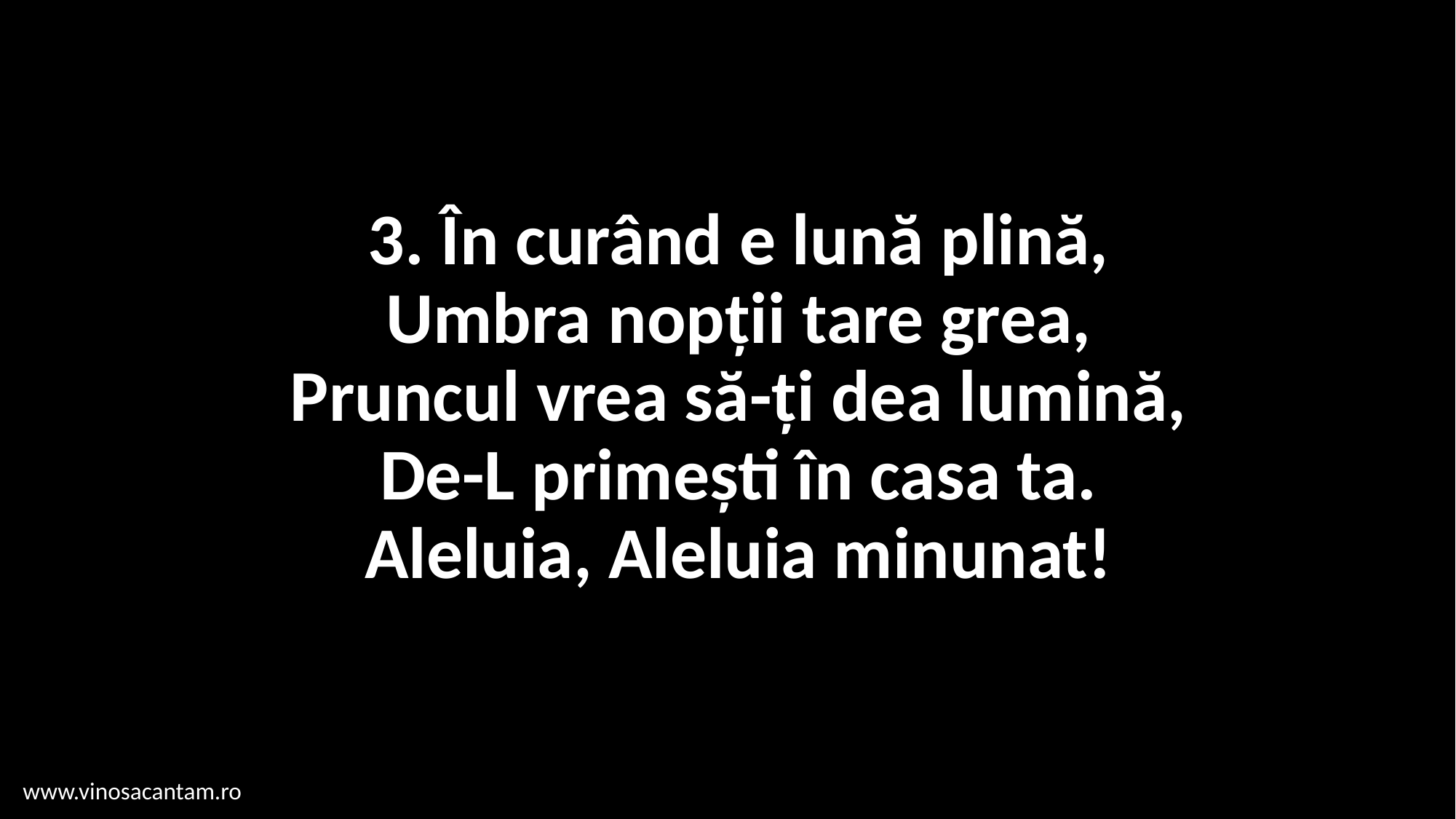

# 3. În curând e lună plină, Umbra nopții tare grea, Pruncul vrea să-ți dea lumină, De-L primești în casa ta. Aleluia, Aleluia minunat!
www.vinosacantam.ro